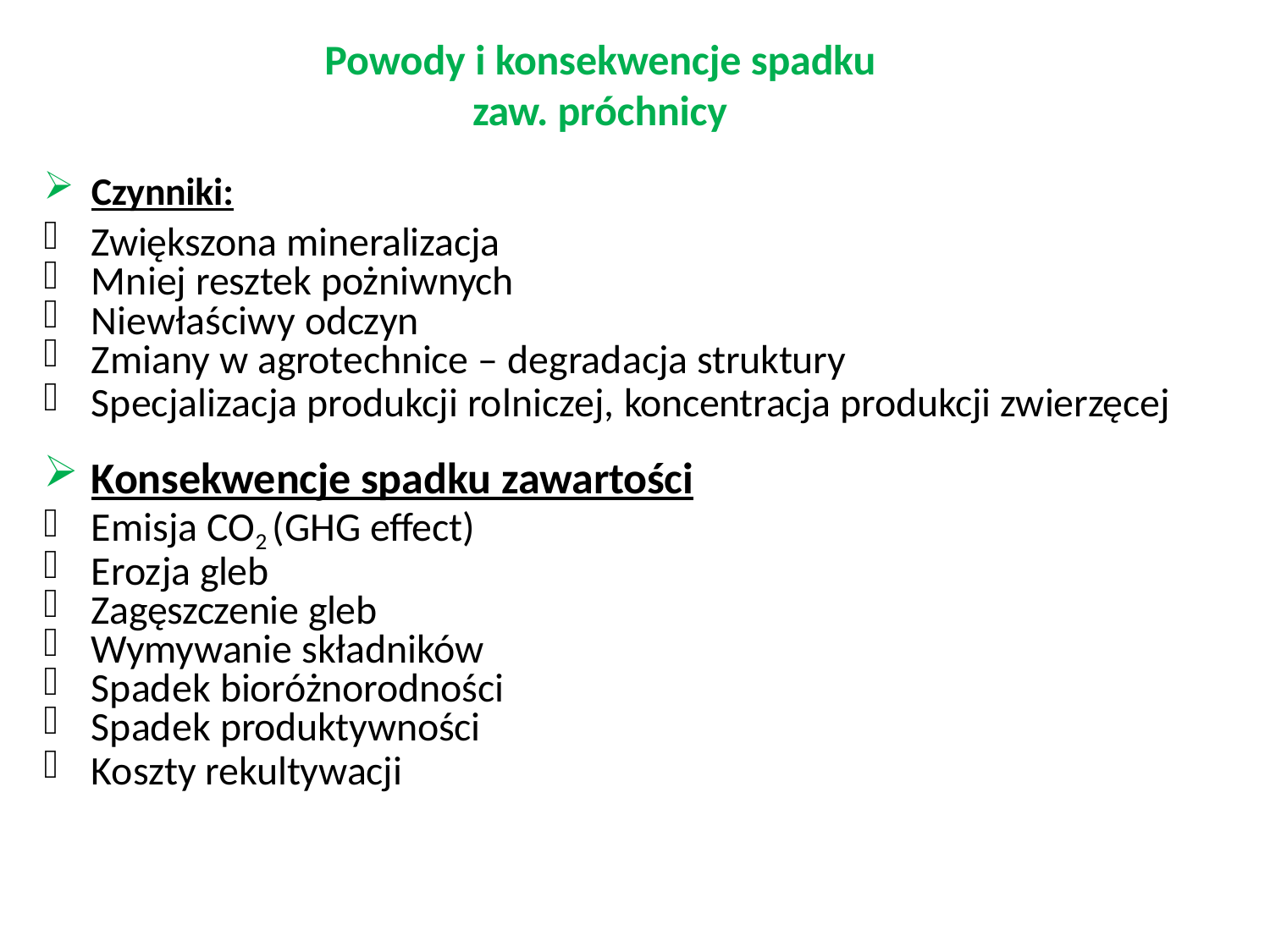

# Powody i konsekwencje spadku
zaw. próchnicy
Czynniki:
Zwiększona mineralizacja
Mniej resztek pożniwnych
Niewłaściwy odczyn
Zmiany w agrotechnice – degradacja struktury
Specjalizacja produkcji rolniczej, koncentracja produkcji zwierzęcej
Konsekwencje spadku zawartości
Emisja CO2 (GHG effect)
Erozja gleb
Zagęszczenie gleb
Wymywanie składników
Spadek bioróżnorodności
Spadek produktywności
Koszty rekultywacji